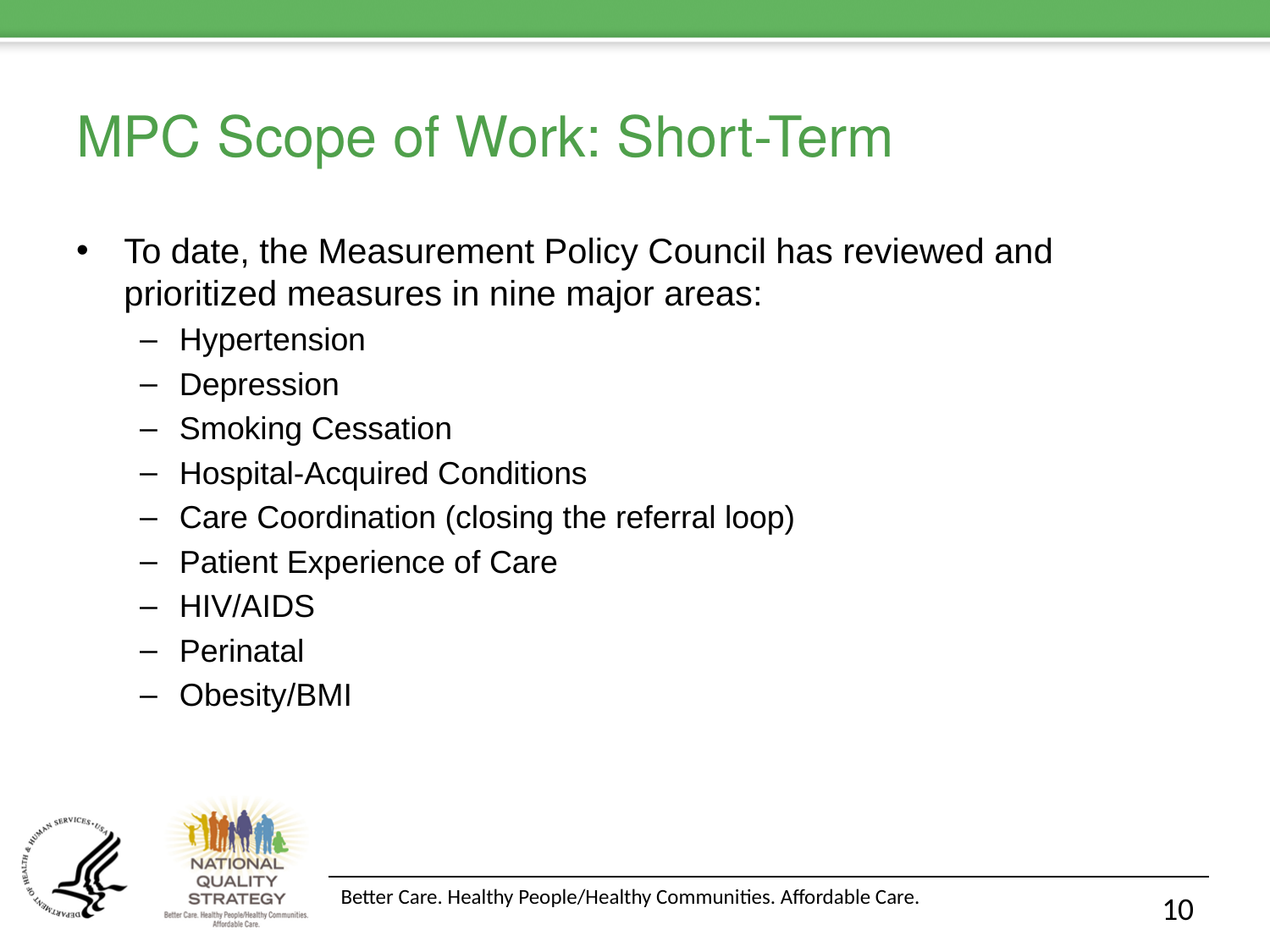

# MPC Scope of Work: Short-Term
To date, the Measurement Policy Council has reviewed and prioritized measures in nine major areas:
Hypertension
Depression
Smoking Cessation
Hospital-Acquired Conditions
Care Coordination (closing the referral loop)
Patient Experience of Care
HIV/AIDS
Perinatal
Obesity/BMI

10